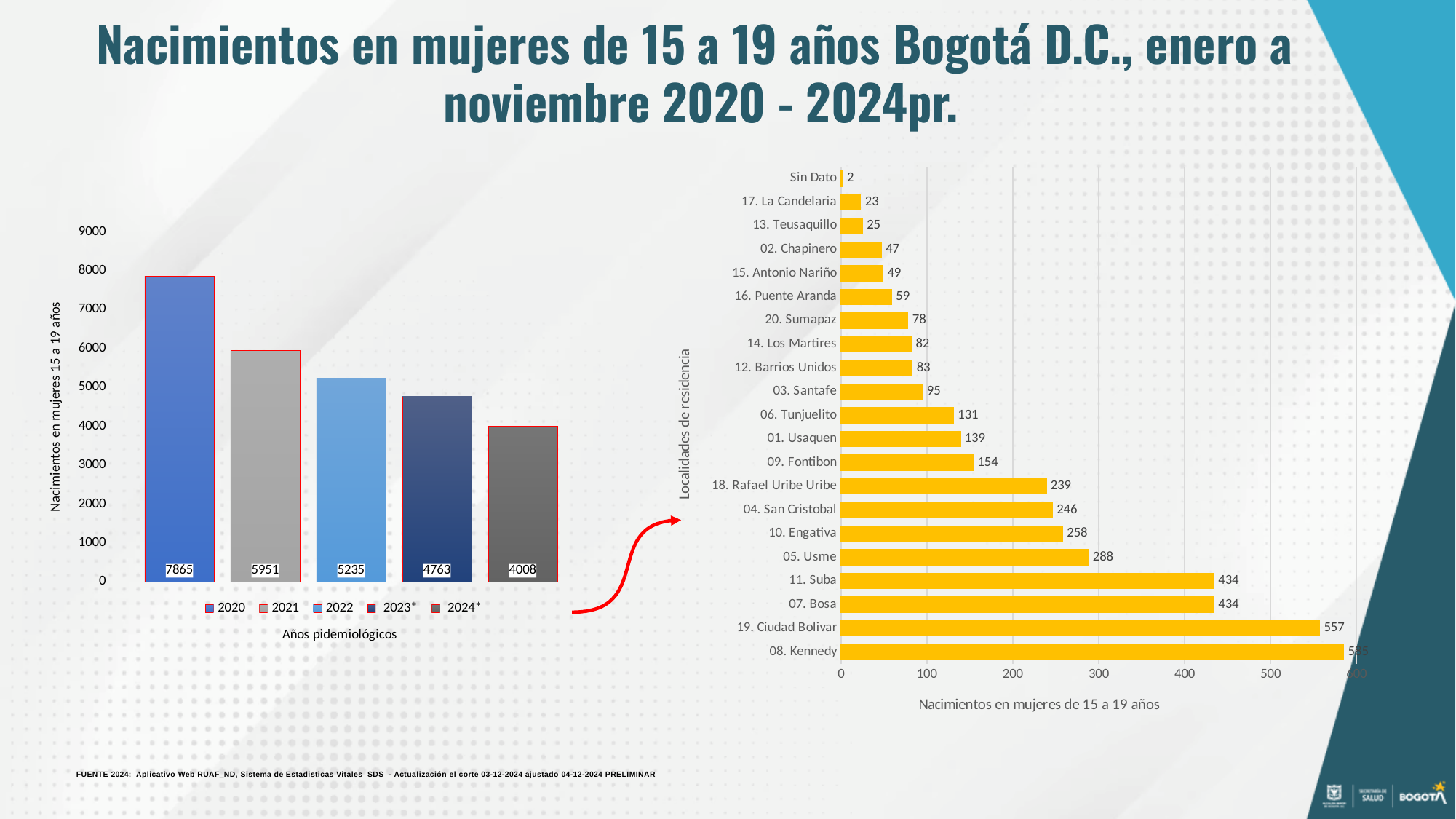

Nacimientos en mujeres de 15 a 19 años Bogotá D.C., enero a  noviembre 2020 - 2024pr.

### Chart

| Category | No. Nacimientos acumulado a Septiembre 2024* |
|---|---|
| 08. Kennedy | 585.0 |
| 19. Ciudad Bolivar | 557.0 |
| 07. Bosa | 434.0 |
| 11. Suba | 434.0 |
| 05. Usme | 288.0 |
| 10. Engativa | 258.0 |
| 04. San Cristobal | 246.0 |
| 18. Rafael Uribe Uribe | 239.0 |
| 09. Fontibon | 154.0 |
| 01. Usaquen | 139.0 |
| 06. Tunjuelito | 131.0 |
| 03. Santafe | 95.0 |
| 12. Barrios Unidos | 83.0 |
| 14. Los Martires | 82.0 |
| 20. Sumapaz | 78.0 |
| 16. Puente Aranda | 59.0 |
| 15. Antonio Nariño | 49.0 |
| 02. Chapinero | 47.0 |
| 13. Teusaquillo | 25.0 |
| 17. La Candelaria | 23.0 |
| Sin Dato | 2.0 |

### Chart

| Category | 2020 | 2021 | 2022 |  2023* |  2024* |
|---|---|---|---|---|---|
| Nacimientos 15-19 años | 7865.0 | 5951.0 | 5235.0 | 4763.0 | 4008.0 |
FUENTE 2024:  Aplicativo Web RUAF_ND, Sistema de Estadisticas Vitales  SDS  - Actualización el corte 03-12-2024 ajustado 04-12-2024 PRELIMINAR